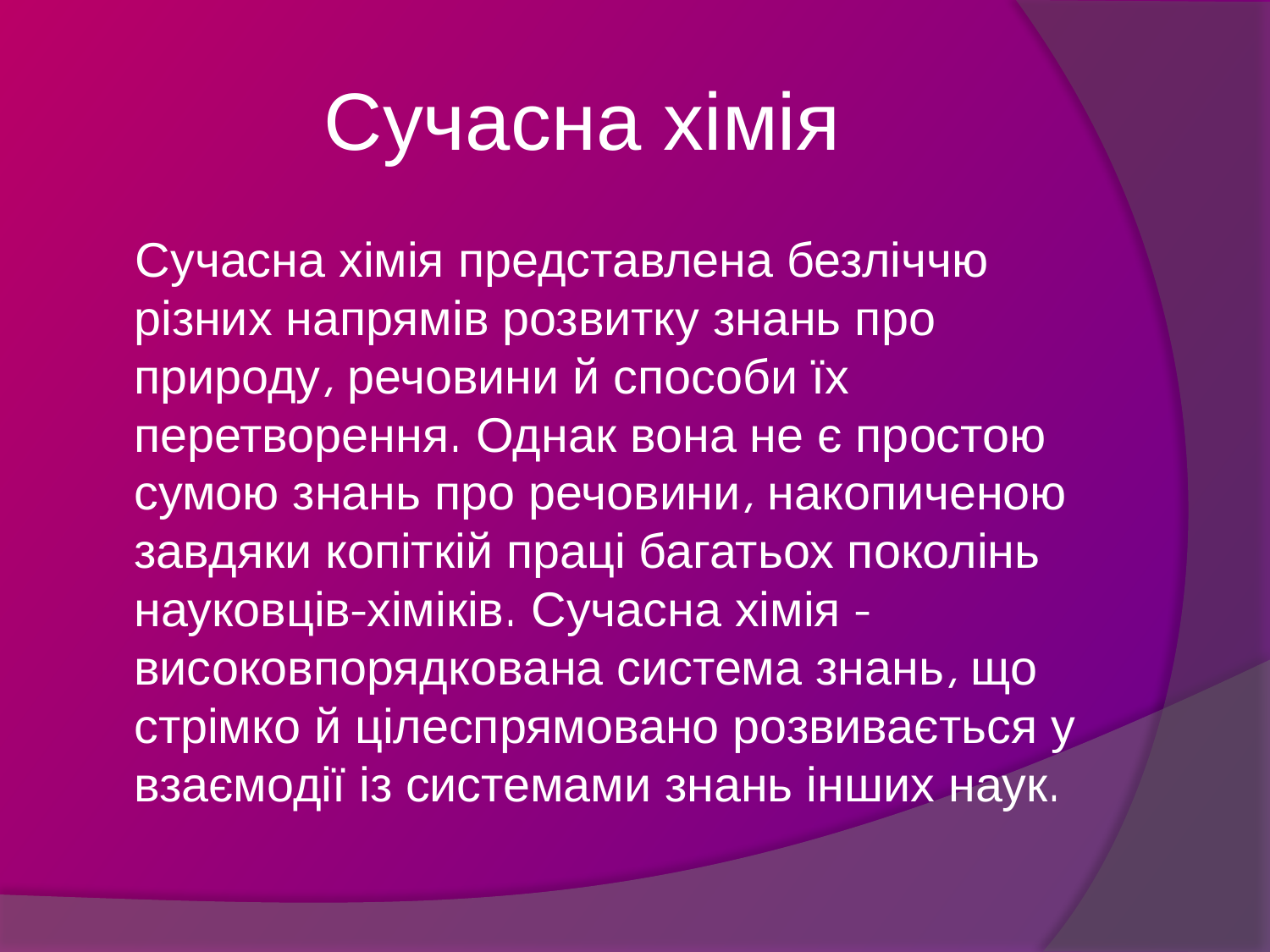

# Сучасна хімія
    Сучасна хімія представлена безліччю різних напрямів розвитку знань про природу, речовини й способи їх перетворення. Однак вона не є простою сумою знань про речовини, накопиченою завдяки копіткій праці багатьох поколінь науковців-хіміків. Сучасна хімія - високовпорядкована система знань, що стрімко й цілеспрямовано розвивається у взаємодії із системами знань інших наук.